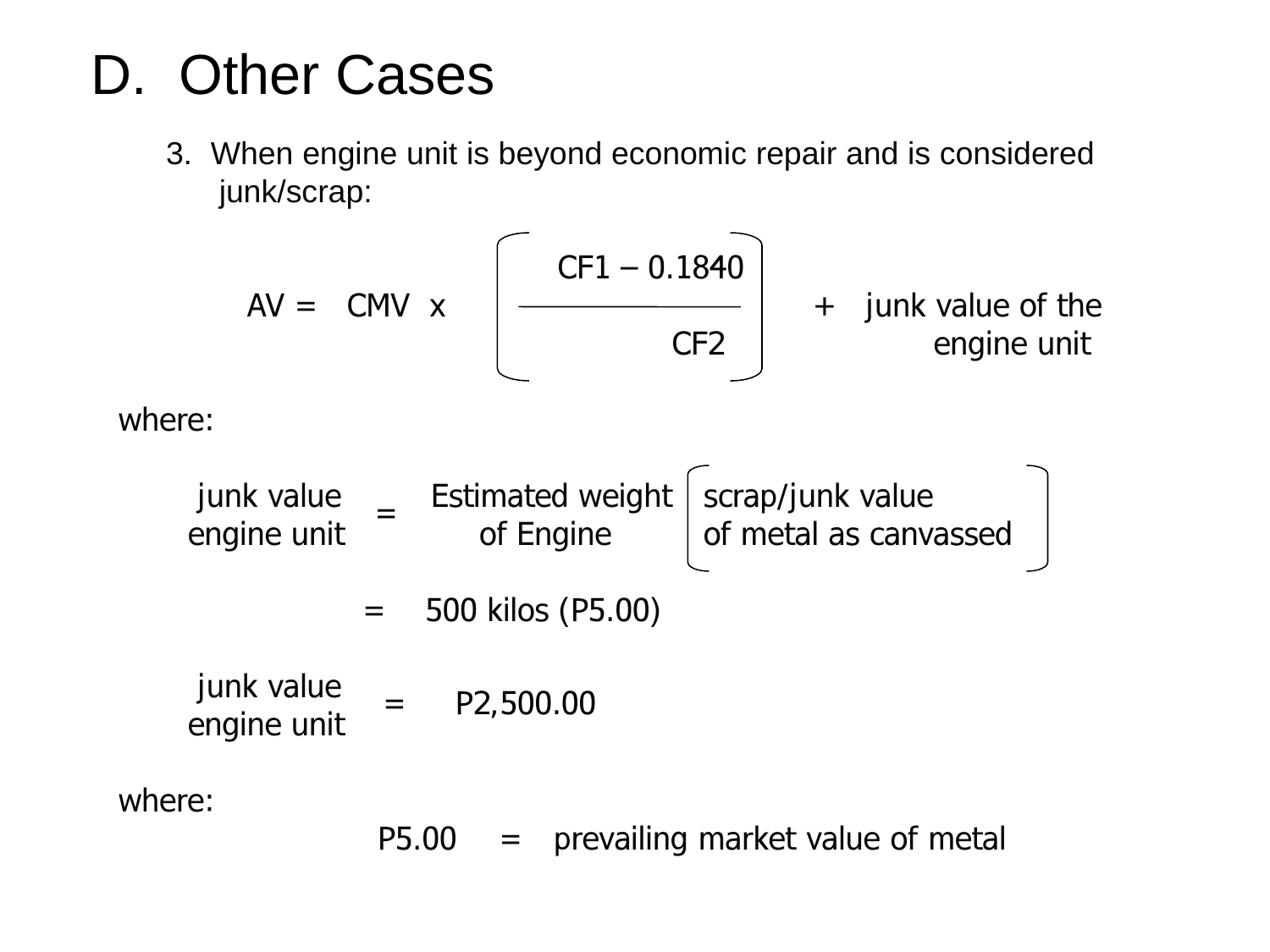

D.  Other Cases
	3.  When engine unit is beyond economic repair and is considered 	        junk/scrap:

CF1 – 0.1840
	AV =   CMV  x                                     +   junk value of the
			               CF2		   engine unit

where:

        junk value         Estimated weight	   scrap/junk value
       engine unit	      of Engine 	   of metal as canvassed

	            	       =    500 kilos (P5.00)

        junk value
       engine unit

where:
		        P5.00    =   prevailing market value of metal

=
=     P2,500.00